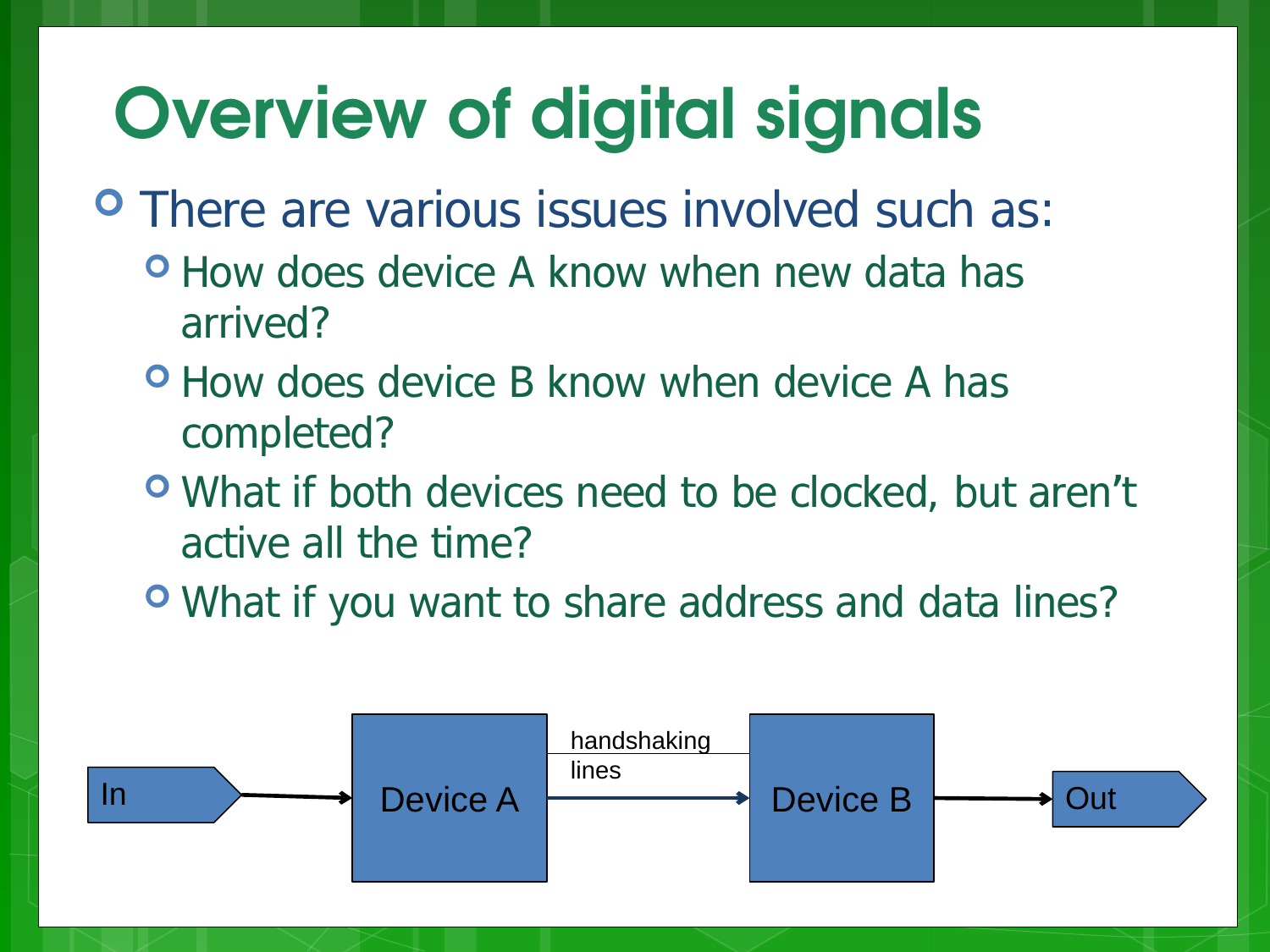

# Overview of digital signals
There are various issues involved such as:
How does device A know when new data has arrived?
How does device B know when device A has completed?
What if both devices need to be clocked, but aren’t active all the time?
What if you want to share address and data lines?
Device A
Device B
handshaking
lines
In
Out